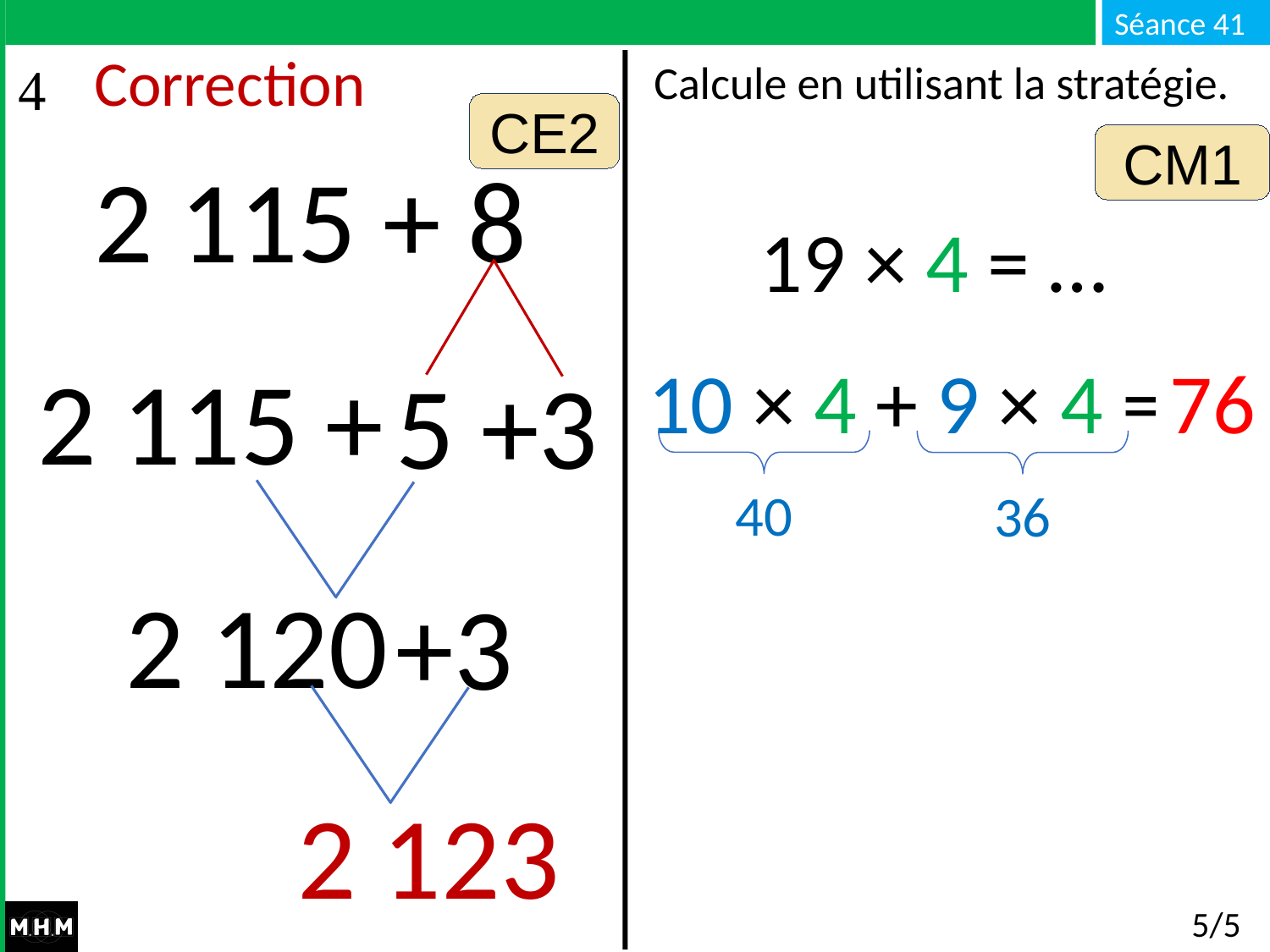

Calcule en utilisant la stratégie.

# Correction
CE2
CM1
2 115 + 8
19 × 4 = …
2 115 +
10 × 4 + 9 × 4 = …
76
5 +3

40

36
2 120
+3
2 123
5/5